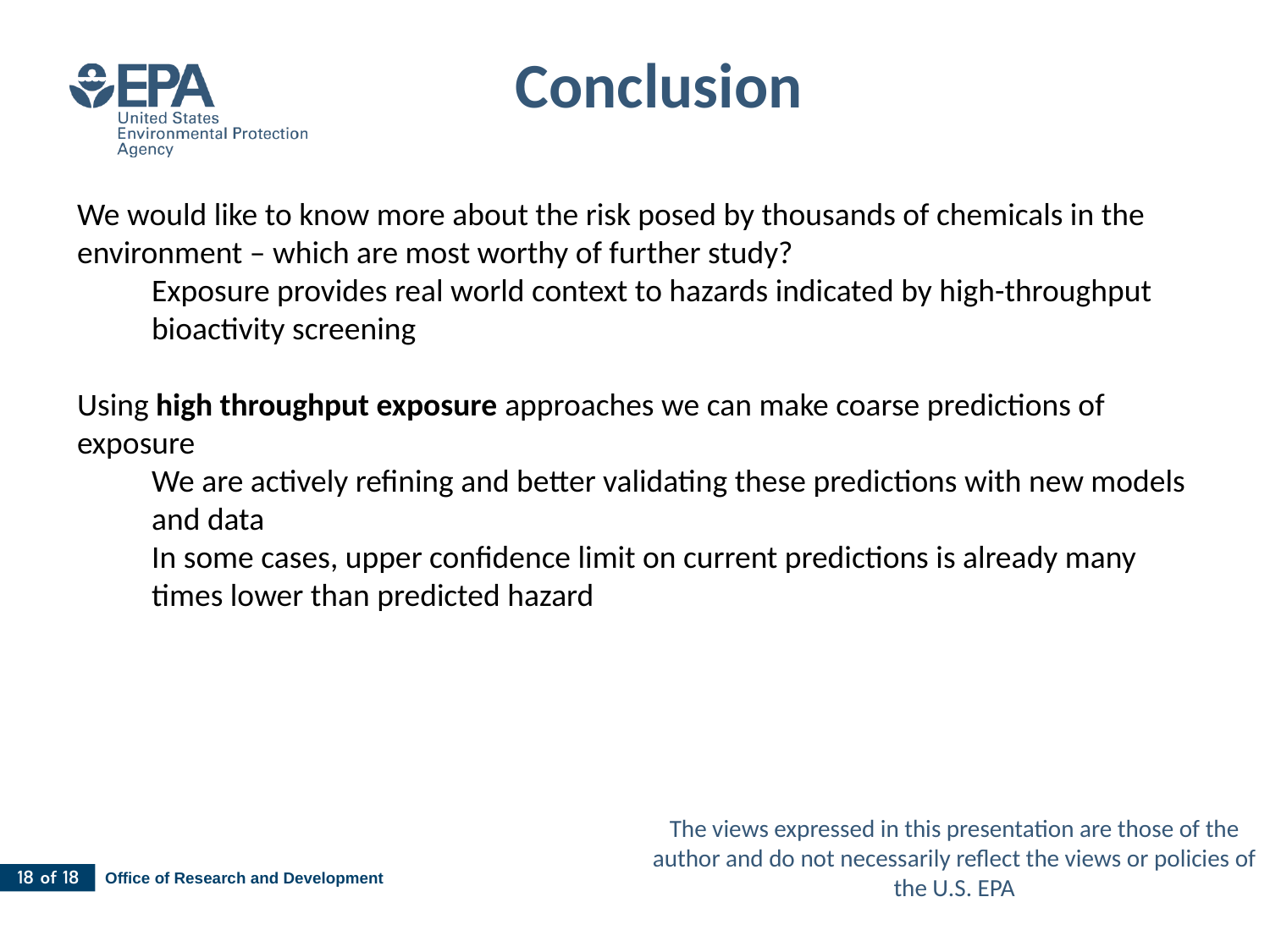

# Conclusion
We would like to know more about the risk posed by thousands of chemicals in the environment – which are most worthy of further study?
Exposure provides real world context to hazards indicated by high-throughput bioactivity screening

Using high throughput exposure approaches we can make coarse predictions of exposure
We are actively refining and better validating these predictions with new models and data
In some cases, upper confidence limit on current predictions is already many times lower than predicted hazard
The views expressed in this presentation are those of the author and do not necessarily reflect the views or policies of the U.S. EPA